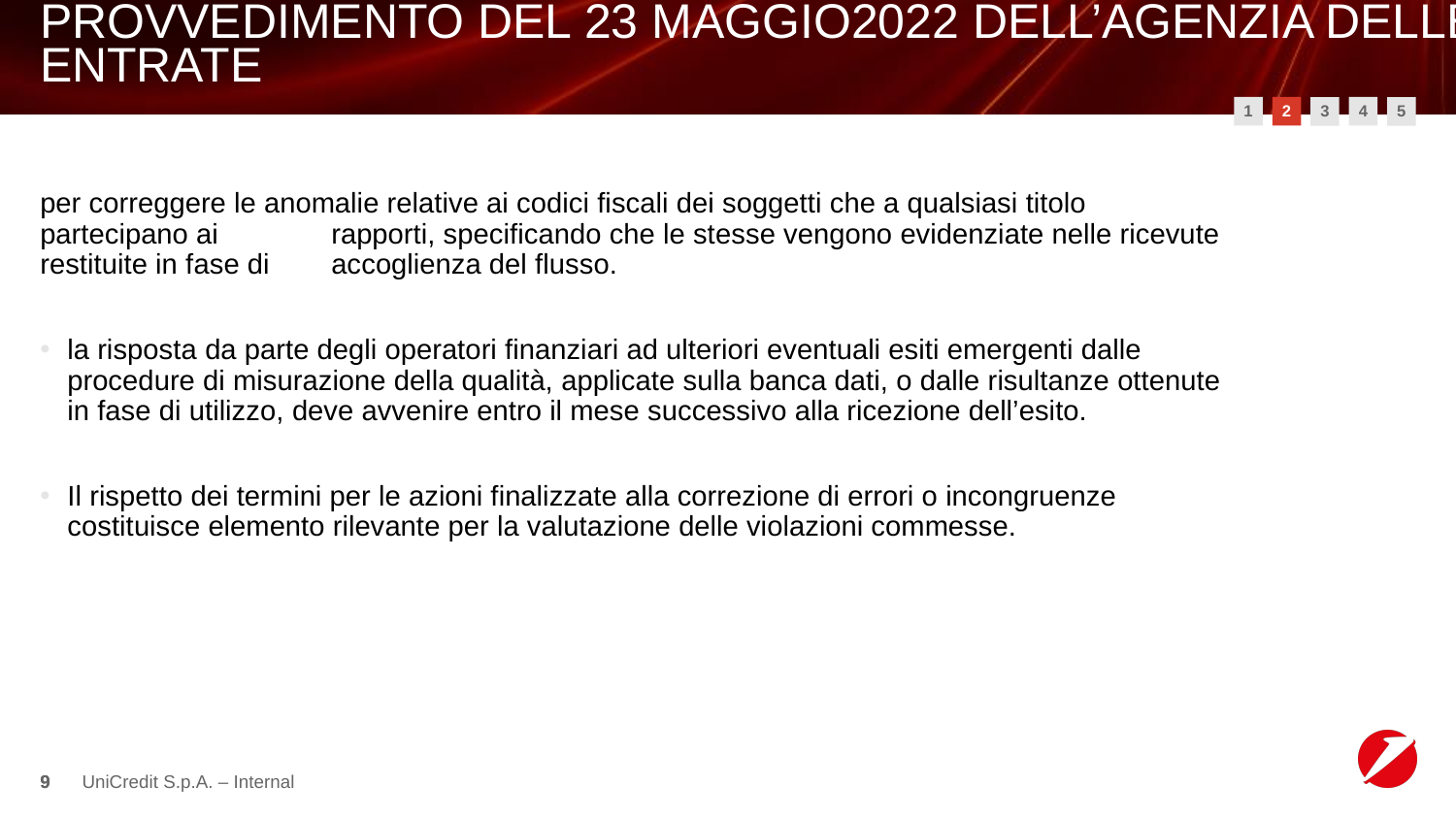

# PROVVEDIMENTO DEL 23 MAGGIO2022 DELL’AGENZIA DELLE ENTRATE
1
2
4
3
5

per correggere le anomalie relative ai codici fiscali dei soggetti che a qualsiasi titolo partecipano ai 	rapporti, specificando che le stesse vengono evidenziate nelle ricevute restituite in fase di 	accoglienza del flusso.

la risposta da parte degli operatori finanziari ad ulteriori eventuali esiti emergenti dalle procedure di misurazione della qualità, applicate sulla banca dati, o dalle risultanze ottenute in fase di utilizzo, deve avvenire entro il mese successivo alla ricezione dell’esito.

Il rispetto dei termini per le azioni finalizzate alla correzione di errori o incongruenze costituisce elemento rilevante per la valutazione delle violazioni commesse.

UniCredit S.p.A. – Internal